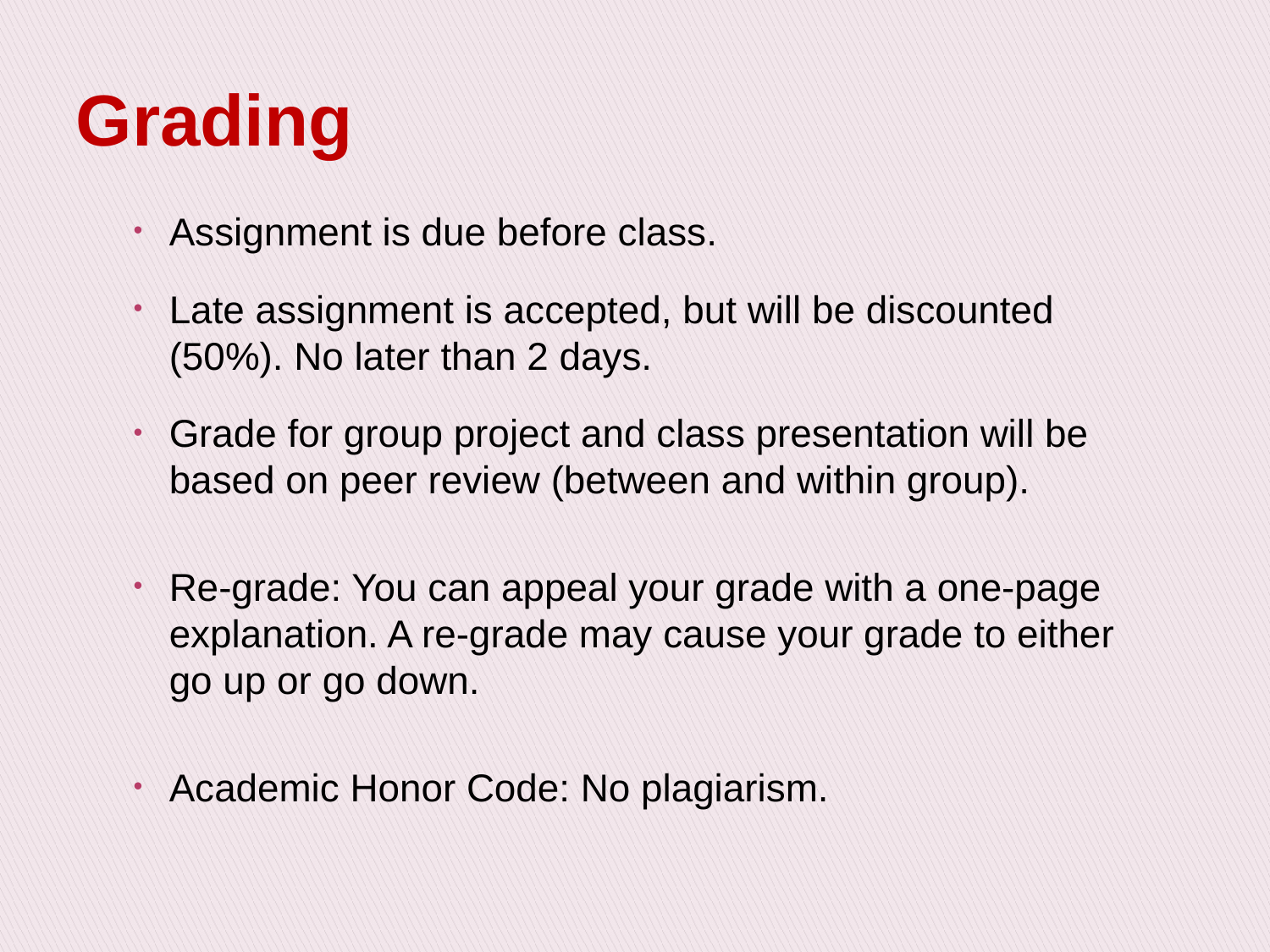

# Grading
Assignment is due before class.

Late assignment is accepted, but will be discounted (50%). No later than 2 days.

Grade for group project and class presentation will be based on peer review (between and within group).

Re-grade: You can appeal your grade with a one-page explanation. A re-grade may cause your grade to either go up or go down.

Academic Honor Code: No plagiarism.